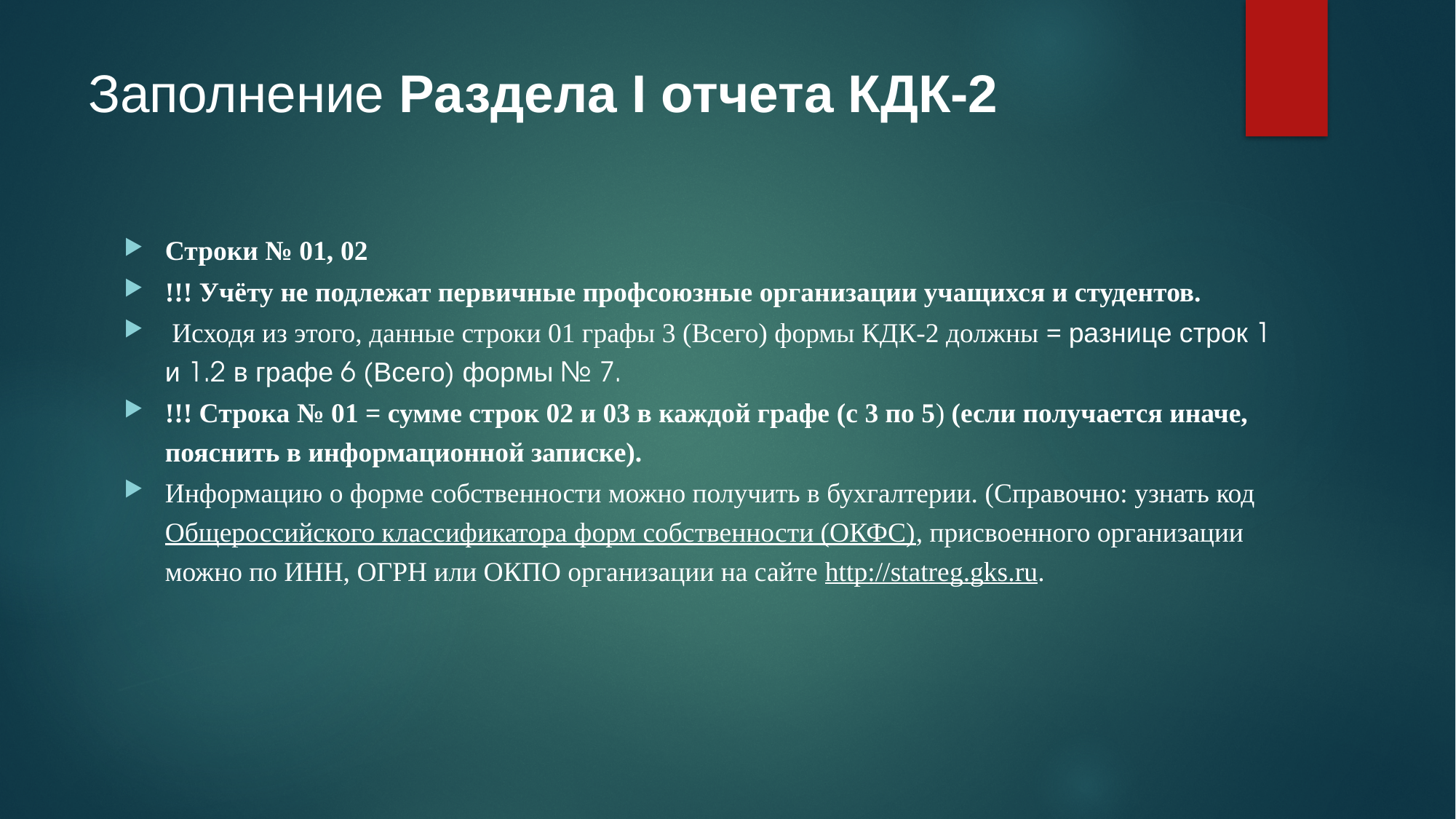

# Заполнение Раздела I отчета КДК-2
Строки № 01, 02
!!! Учёту не подлежат первичные профсоюзные организации учащихся и студентов.
 Исходя из этого, данные строки 01 графы 3 (Всего) формы КДК-2 должны = разнице строк 1 и 1.2 в графе 6 (Всего) формы № 7.
!!! Строка № 01 = сумме строк 02 и 03 в каждой графе (с 3 по 5) (если получается иначе, пояснить в информационной записке).
Информацию о форме собственности можно получить в бухгалтерии. (Справочно: узнать код Общероссийского классификатора форм собственности (ОКФС), присвоенного организации можно по ИНН, ОГРН или ОКПО организации на сайте http://statreg.gks.ru.